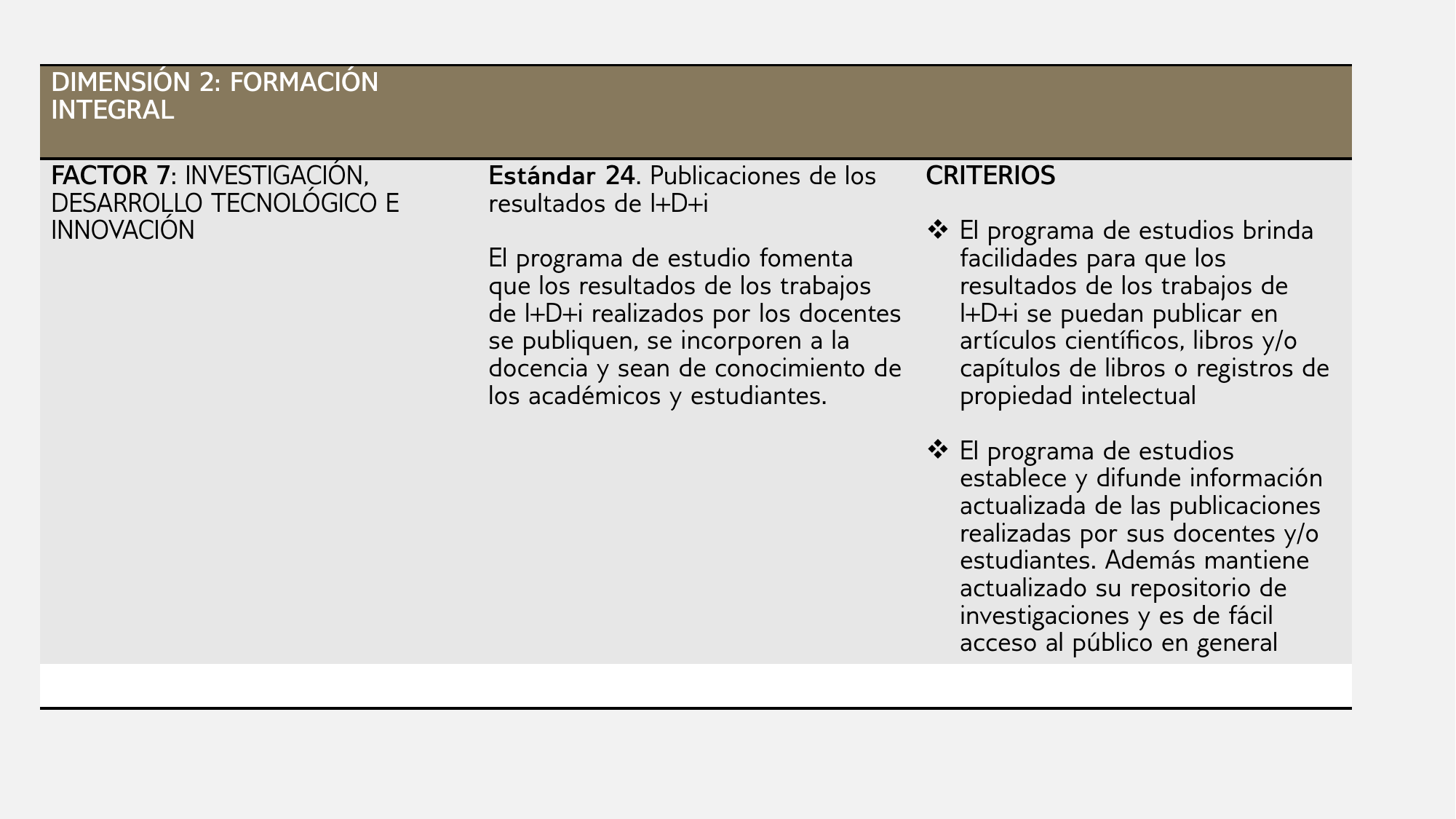

| DIMENSIÓN 2: FORMACIÓN INTEGRAL |  |  |
| --- | --- | --- |
| FACTOR 7: INVESTIGACIÓN, DESARROLLO TECNOLÓGICO E INNOVACIÓN | Estándar 24. Publicaciones de los resultados de I+D+i El programa de estudio fomenta que los resultados de los trabajos de I+D+i realizados por los docentes se publiquen, se incorporen a la docencia y sean de conocimiento de los académicos y estudiantes. | CRITERIOS El programa de estudios brinda facilidades para que los resultados de los trabajos de I+D+i se puedan publicar en artículos científicos, libros y/o capítulos de libros o registros de propiedad intelectual El programa de estudios establece y difunde información actualizada de las publicaciones realizadas por sus docentes y/o estudiantes. Además mantiene actualizado su repositorio de investigaciones y es de fácil acceso al público en general |
|  |  |  |